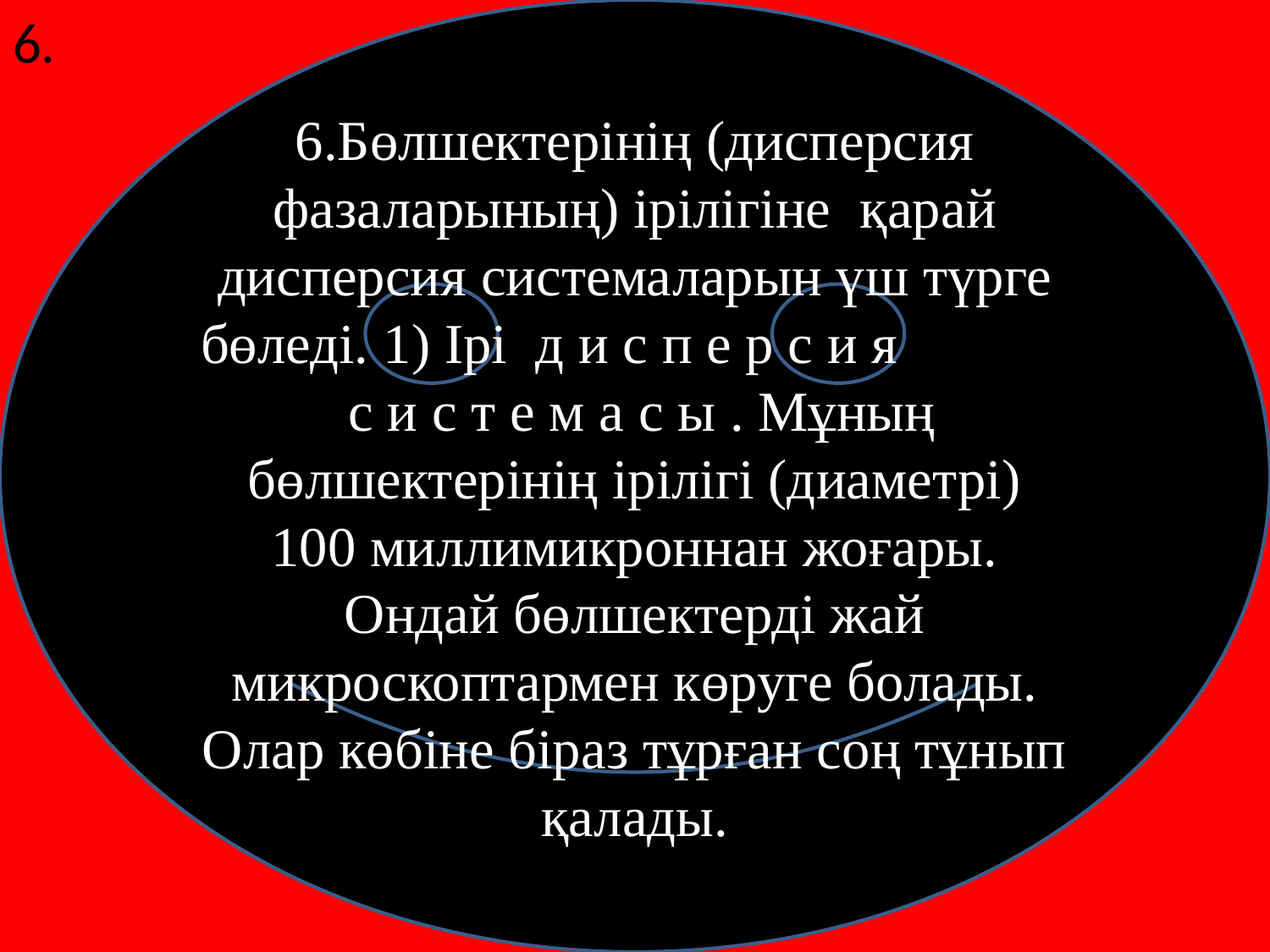

6.
6.Бөлшектерінің (дисперсия фазаларының) ірілігіне  қарай дисперсия системаларын үш түрге бөледі. 1) Ірі  д и с п е р с и я              с и с т е м а с ы . Мұның бөлшектерінің ірілігі (диаметрі) 100 миллимикроннан жоғары. Ондай бөлшектерді жай микроскоптармен көруге болады. Олар көбіне біраз тұрған соң тұнып қалады.